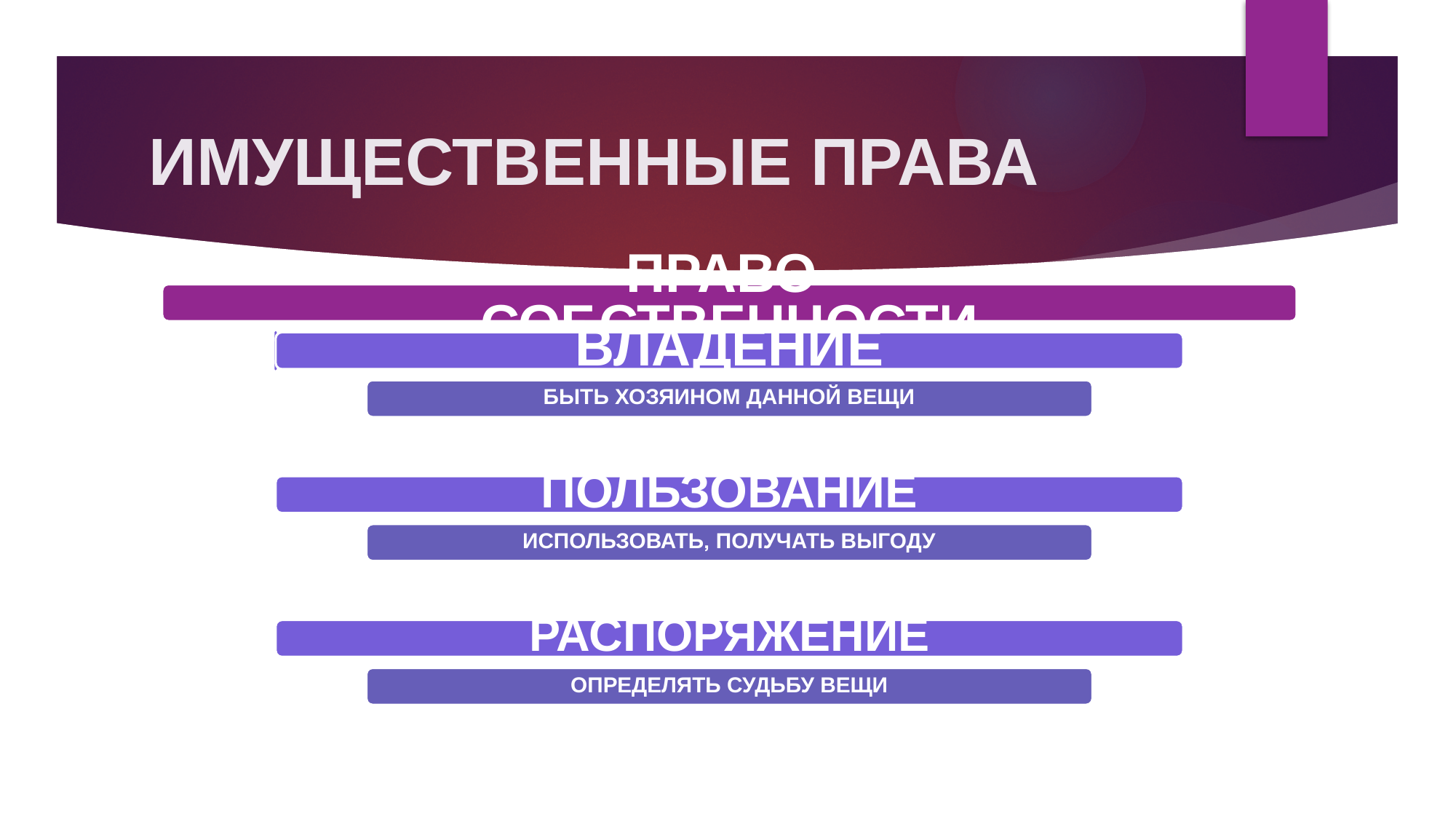

# ИМУЩЕСТВЕННЫЕ ПРАВА
ПРАВО
СОБСТВЕННОСТИ
ВЛАДЕНИЕ
РАСПОРЯЖЕНИЕ
ПОЛЬЗОВАНИЕ
БЫТЬ ХОЗЯИНОМ ДАННОЙ ВЕЩИ
ИСПОЛЬЗОВАТЬ, ПОЛУЧАТЬ ВЫГОДУ
ОПРЕДЕЛЯТЬ СУДЬБУ ВЕЩИ